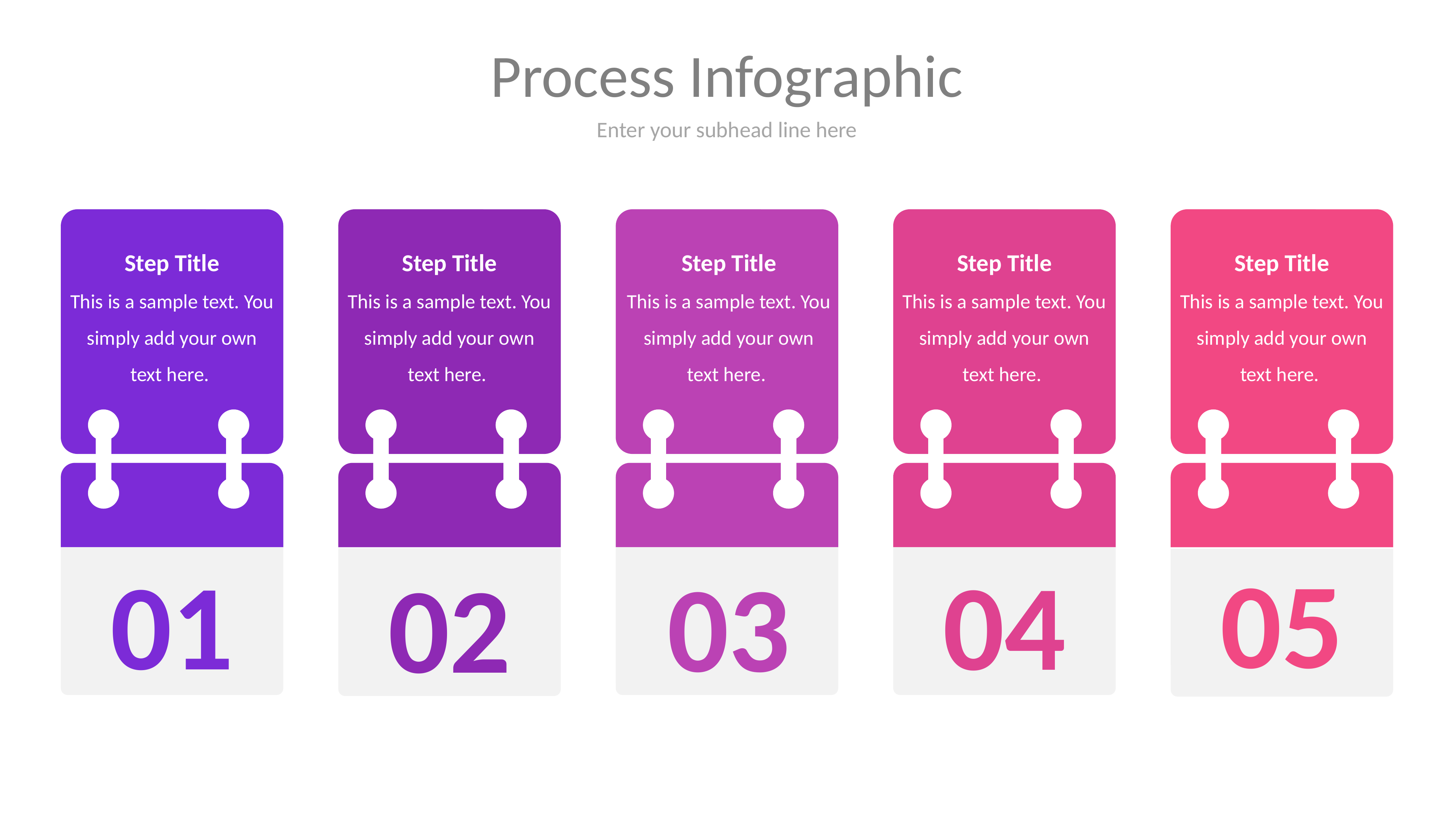

# Process Infographic
Enter your subhead line here

01

03

04

02

05

Step Title
This is a sample text. You simply add your own text here.
Step Title
This is a sample text. You simply add your own text here.
Step Title
This is a sample text. You simply add your own text here.
Step Title
This is a sample text. You simply add your own text here.
Step Title
This is a sample text. You simply add your own text here.